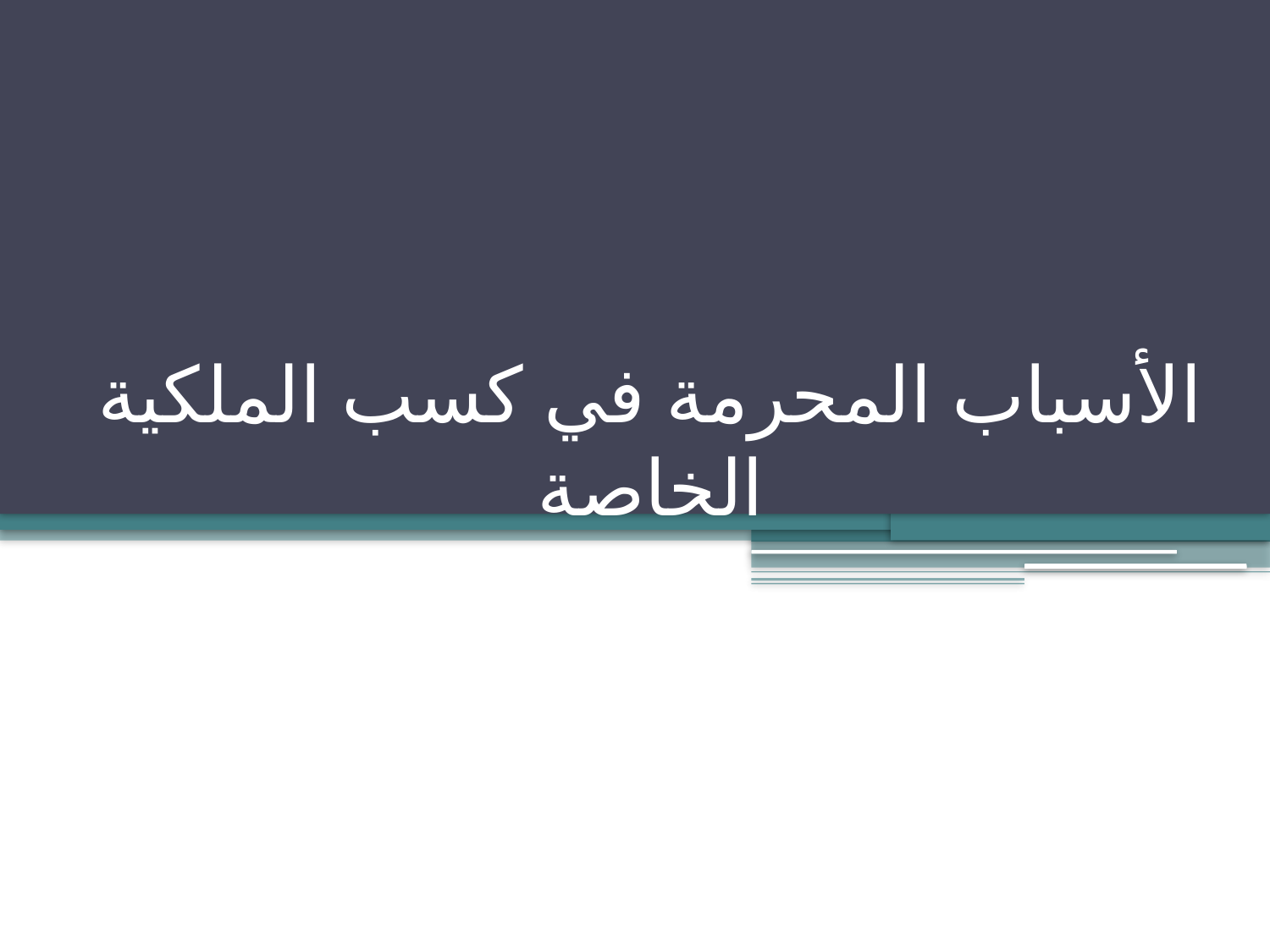

# الأسباب المحرمة في كسب الملكية الخاصة